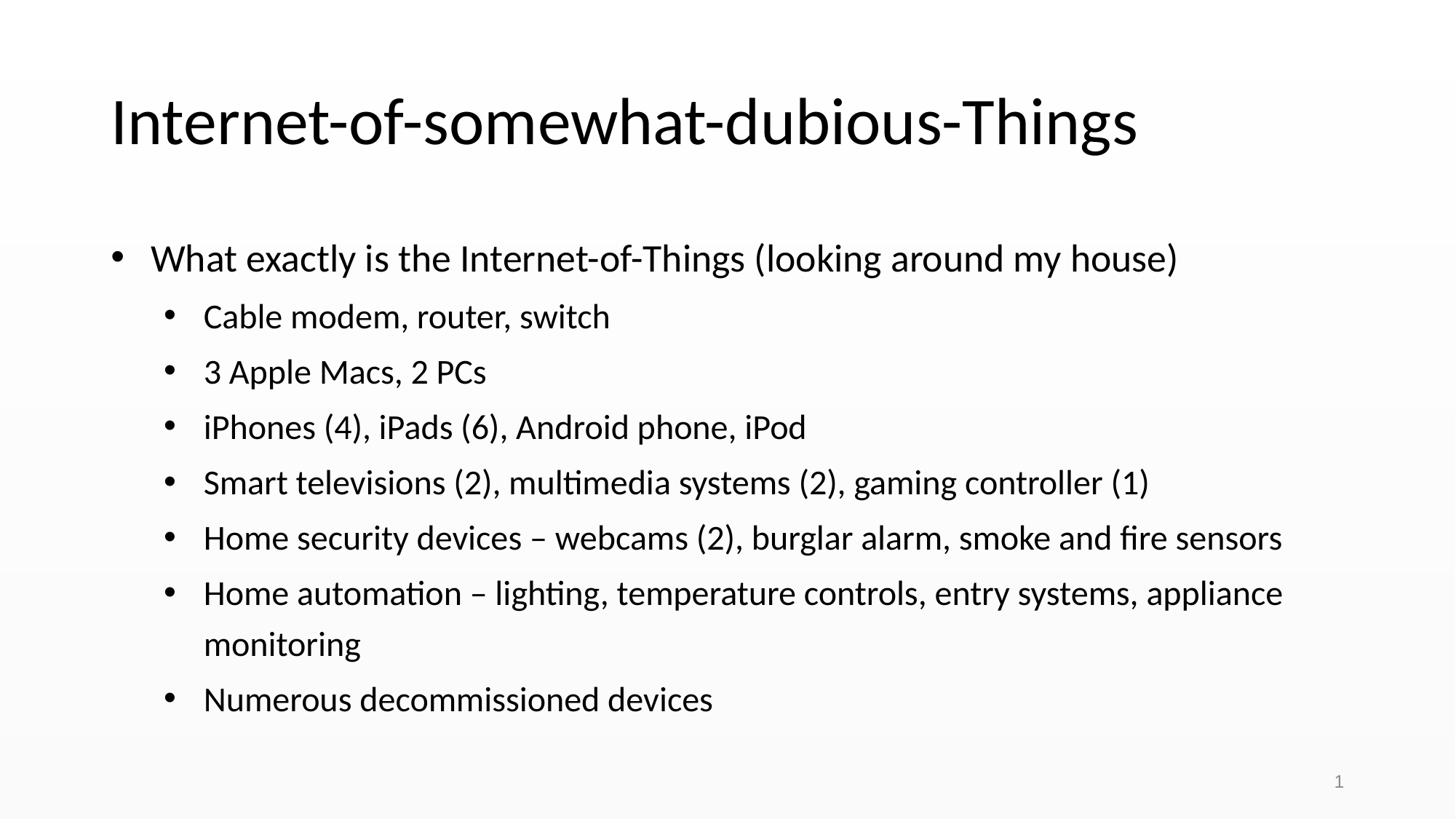

# Internet-of-somewhat-dubious-Things
What exactly is the Internet-of-Things (looking around my house)
Cable modem, router, switch
3 Apple Macs, 2 PCs
iPhones (4), iPads (6), Android phone, iPod
Smart televisions (2), multimedia systems (2), gaming controller (1)
Home security devices – webcams (2), burglar alarm, smoke and fire sensors
Home automation – lighting, temperature controls, entry systems, appliance monitoring
Numerous decommissioned devices

1